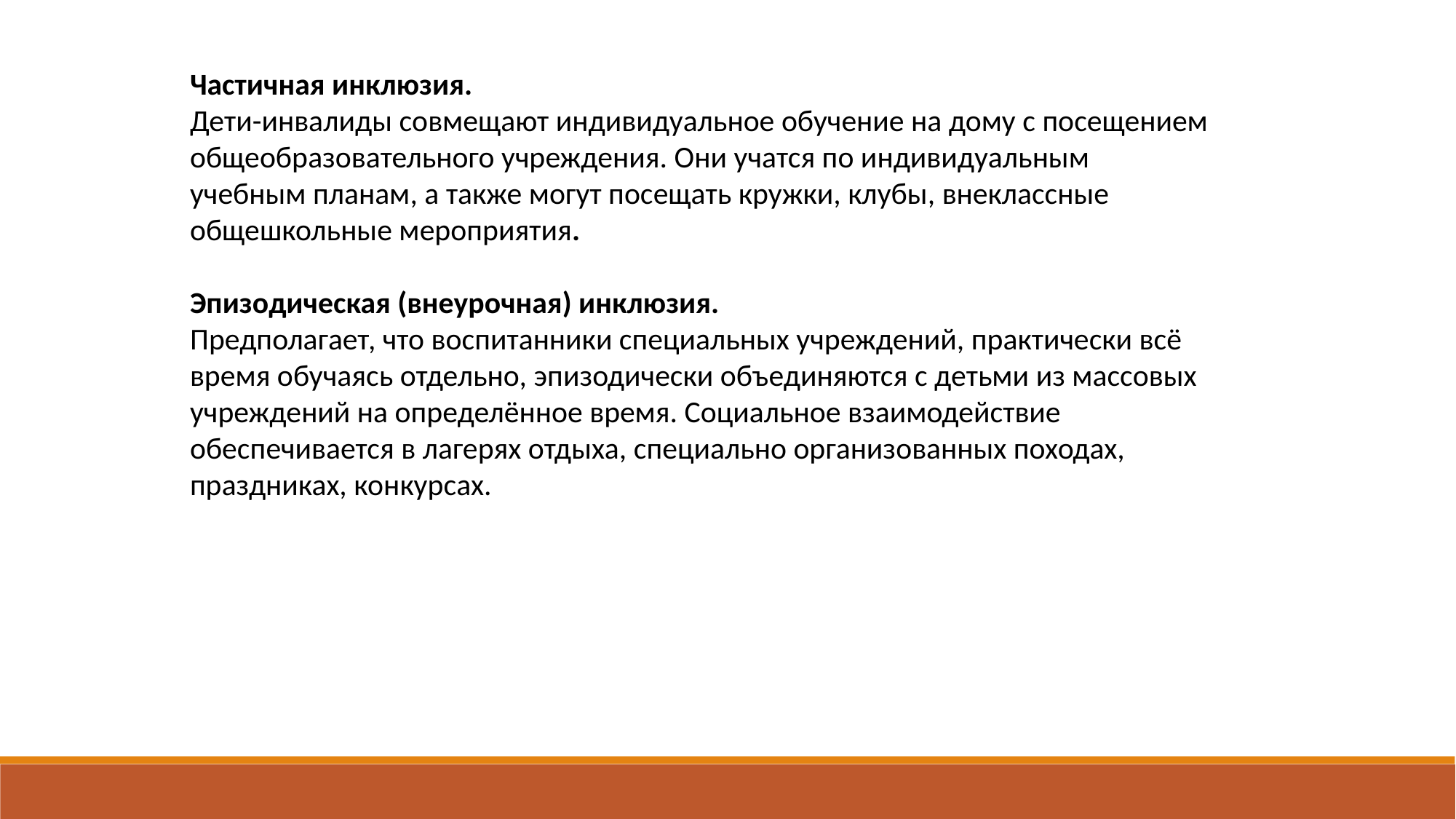

Частичная инклюзия.
Дети-инвалиды совмещают индивидуальное обучение на дому с посещением общеобразовательного учреждения. Они учатся по индивидуальным учебным планам, а также могут посещать кружки, клубы, внеклассные общешкольные мероприятия.

Эпизодическая (внеурочная) инклюзия.
Предполагает, что воспитанники специальных учреждений, практически всё время обучаясь отдельно, эпизодически объединяются с детьми из массовых учреждений на определённое время. Социальное взаимодействие обеспечивается в лагерях отдыха, специально организованных походах, праздниках, конкурсах.